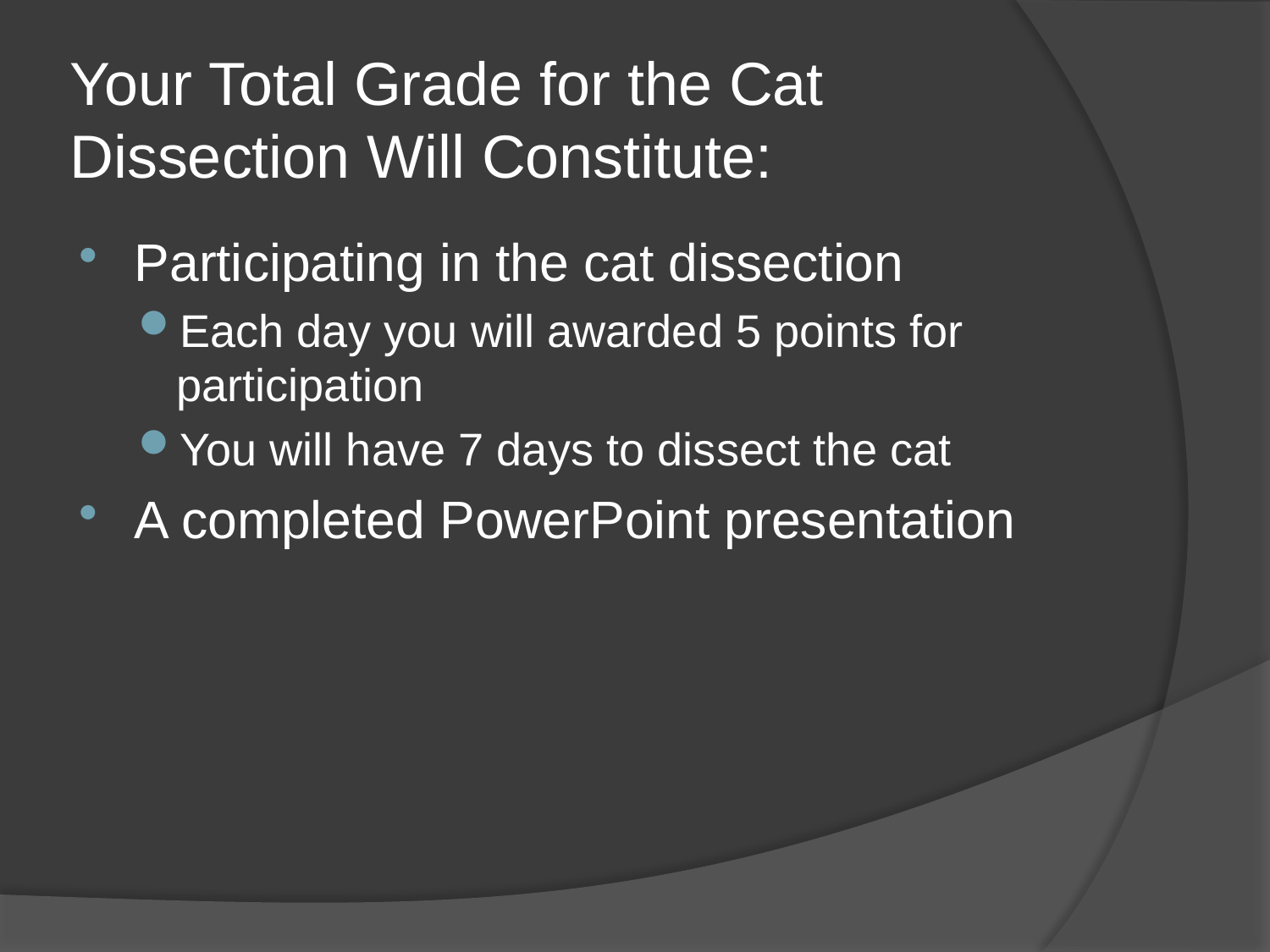

# Your Total Grade for the Cat Dissection Will Constitute:
Participating in the cat dissection
Each day you will awarded 5 points for participation
You will have 7 days to dissect the cat
A completed PowerPoint presentation